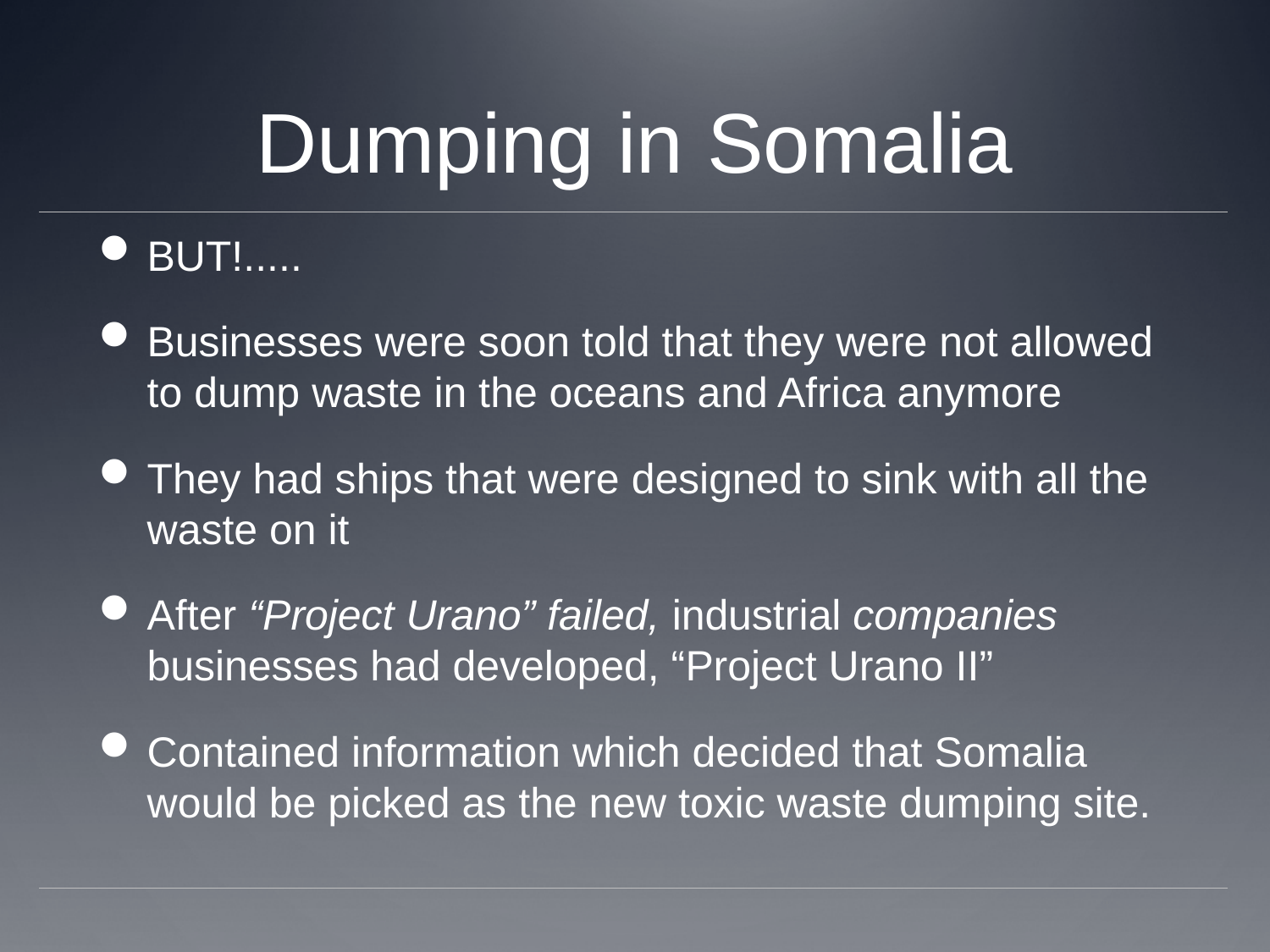

# Dumping in Somalia
BUT!.....
Businesses were soon told that they were not allowed to dump waste in the oceans and Africa anymore
They had ships that were designed to sink with all the waste on it
After “Project Urano” failed, industrial companies businesses had developed, “Project Urano II”
Contained information which decided that Somalia would be picked as the new toxic waste dumping site.